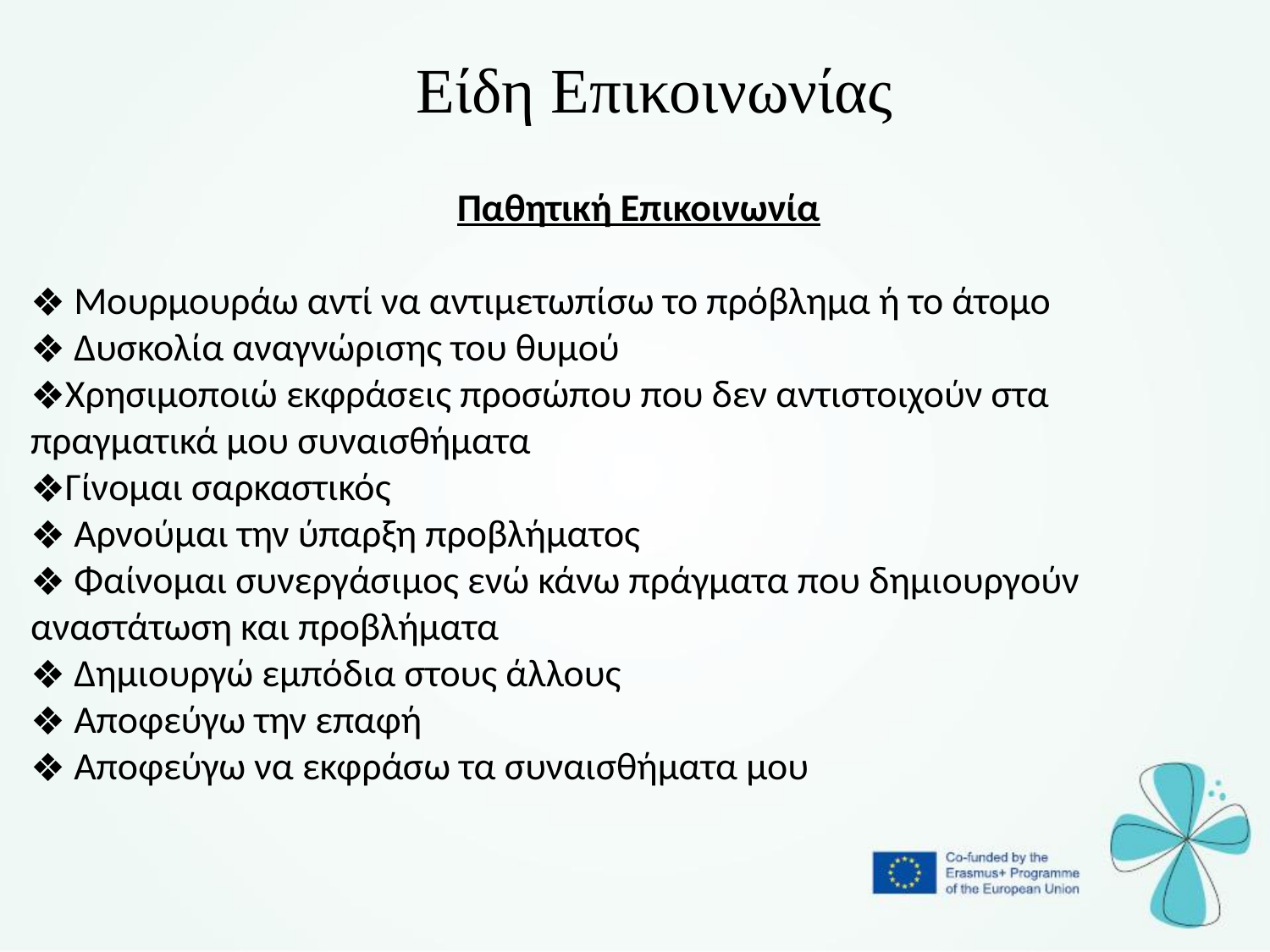

Είδη Επικοινωνίας

Παθητική Επικοινωνία

 Μουρμουράω αντί να αντιμετωπίσω το πρόβλημα ή το άτομο
 Δυσκολία αναγνώρισης του θυμού
Χρησιμοποιώ εκφράσεις προσώπου που δεν αντιστοιχούν στα πραγματικά μου συναισθήματα
Γίνομαι σαρκαστικός
 Αρνούμαι την ύπαρξη προβλήματος
 Φαίνομαι συνεργάσιμος ενώ κάνω πράγματα που δημιουργούν αναστάτωση και προβλήματα
 Δημιουργώ εμπόδια στους άλλους
 Αποφεύγω την επαφή
 Αποφεύγω να εκφράσω τα συναισθήματα μου